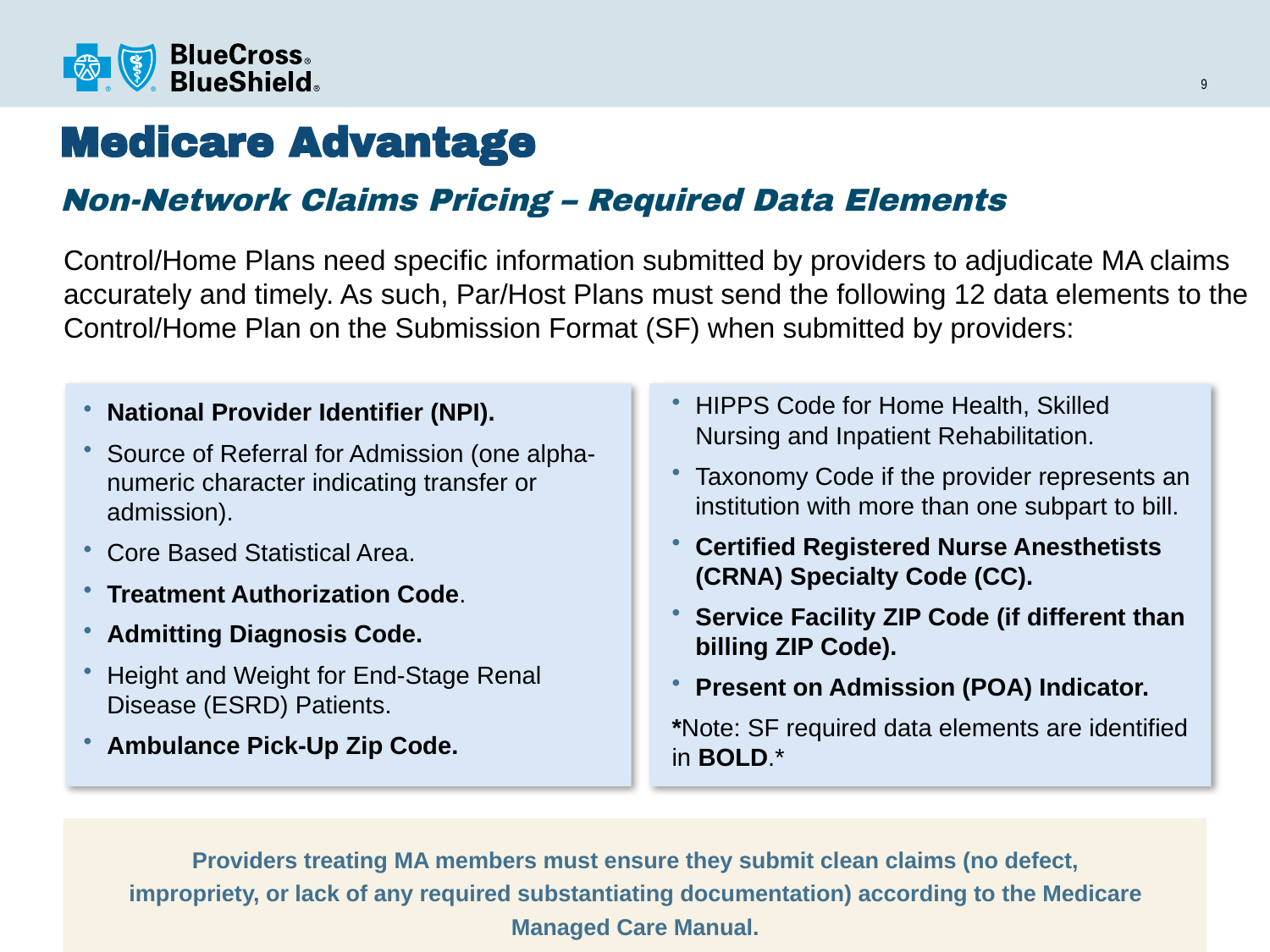

# Medicare Advantage Non-Network Claims Pricing – Required Data Elements
Control/Home Plans need specific information submitted by providers to adjudicate MA claims accurately and timely. As such, Par/Host Plans must send the following 12 data elements to the Control/Home Plan on the Submission Format (SF) when submitted by providers:

HIPPS Code for Home Health, Skilled Nursing and Inpatient Rehabilitation.
Taxonomy Code if the provider represents an institution with more than one subpart to bill.
Certified Registered Nurse Anesthetists (CRNA) Specialty Code (CC).
Service Facility ZIP Code (if different than billing ZIP Code).
Present on Admission (POA) Indicator.
*Note: SF required data elements are identified in BOLD.*
National Provider Identifier (NPI).
Source of Referral for Admission (one alpha-numeric character indicating transfer or admission).
Core Based Statistical Area.
Treatment Authorization Code.
Admitting Diagnosis Code.
Height and Weight for End-Stage Renal Disease (ESRD) Patients.
Ambulance Pick-Up Zip Code.

Providers treating MA members must ensure they submit clean claims (no defect,
impropriety, or lack of any required substantiating documentation) according to the Medicare Managed Care Manual.